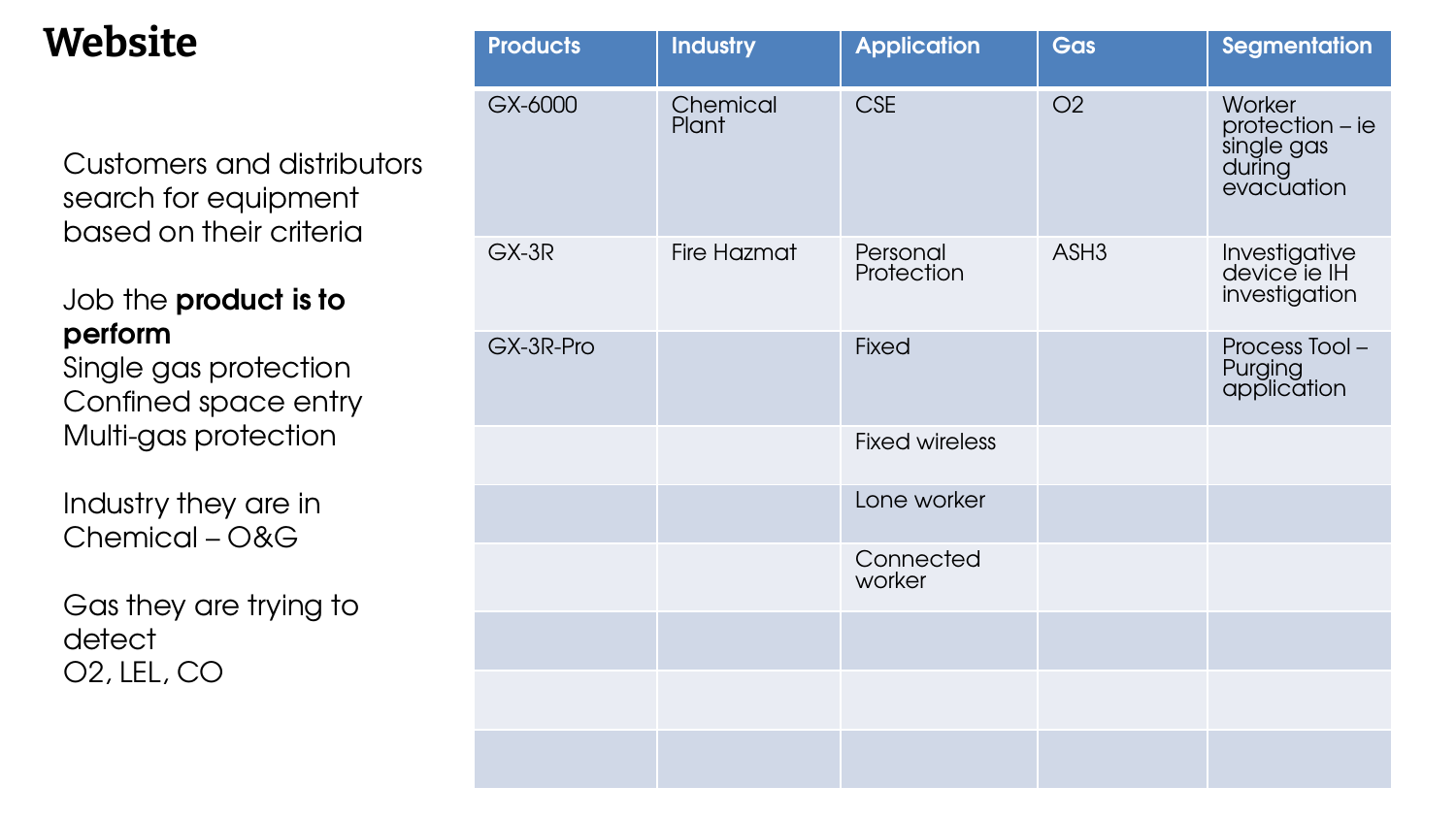

# Website
| Products | Industry | Application | Gas | Segmentation |
| --- | --- | --- | --- | --- |
| GX-6000 | Chemical Plant | CSE | O2 | Worker protection – ie single gas during evacuation |
| GX-3R | Fire Hazmat | Personal Protection | ASH3 | Investigative device ie IH investigation |
| GX-3R-Pro |  | Fixed |  | Process Tool – Purging application |
|  |  | Fixed wireless |  |  |
|  |  | Lone worker |  |  |
|  |  | Connected worker |  |  |
|  |  |  |  |  |
|  |  |  |  |  |
|  |  |  |  |  |
Customers and distributors search for equipment based on their criteria

Job the product is to perform
Single gas protection
Confined space entry
Multi-gas protection

Industry they are in
Chemical – O&G

Gas they are trying to detect
O2, LEL, CO

www.rkiinstruments.com